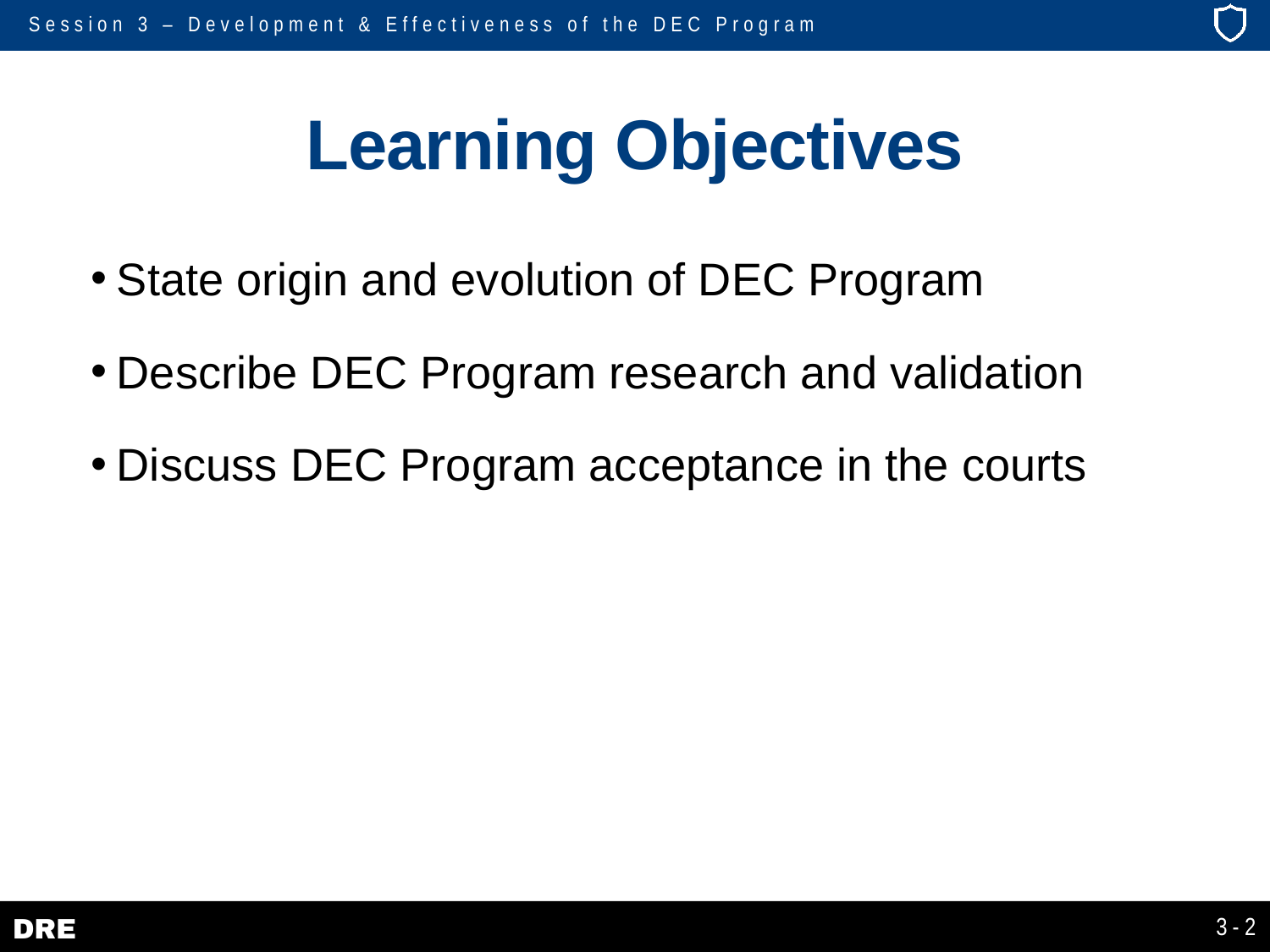

# Learning Objectives
State origin and evolution of DEC Program
Describe DEC Program research and validation
Discuss DEC Program acceptance in the courts
3-2